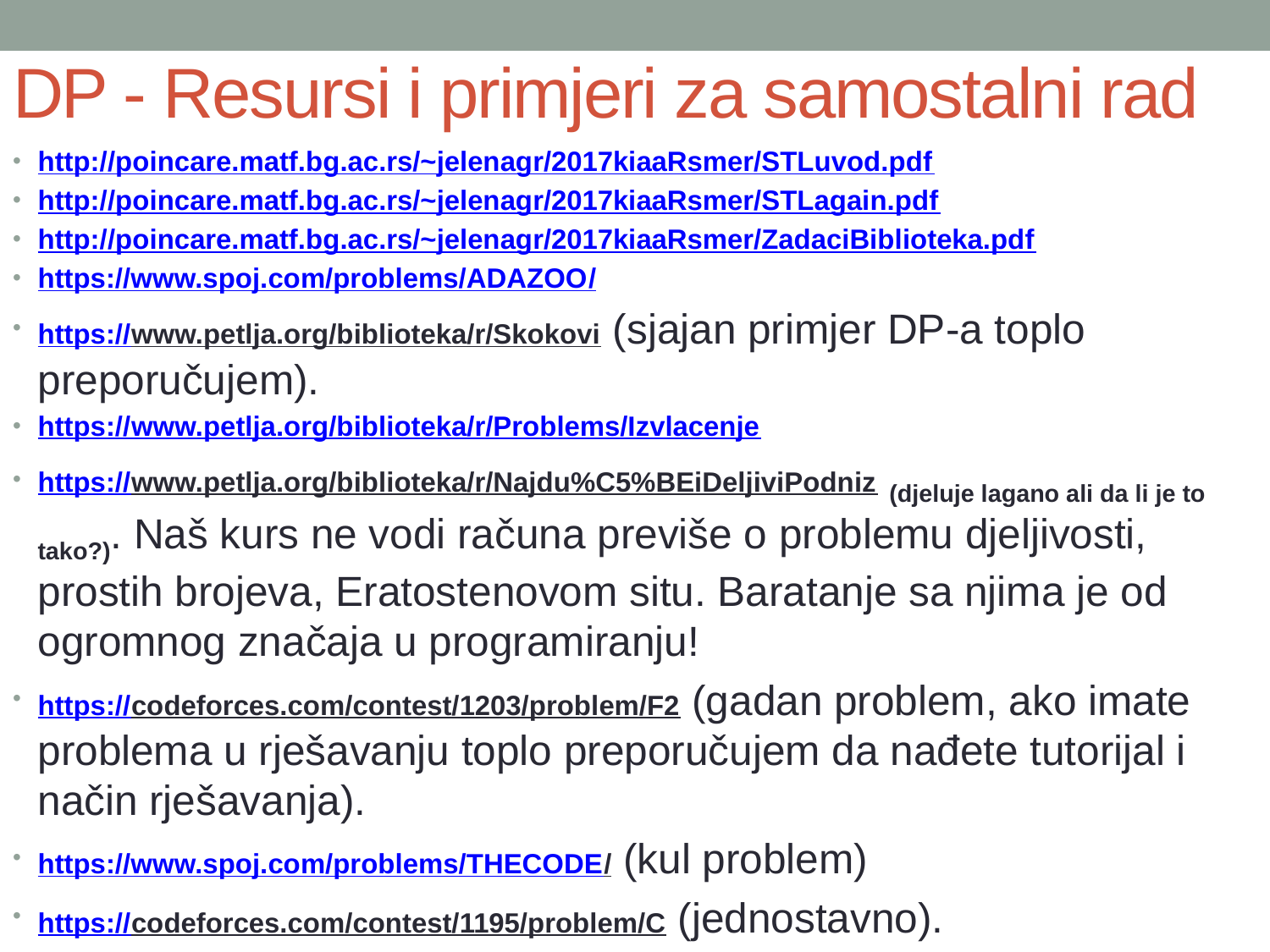

# DP - Resursi i primjeri za samostalni rad
http://poincare.matf.bg.ac.rs/~jelenagr/2017kiaaRsmer/STLuvod.pdf
http://poincare.matf.bg.ac.rs/~jelenagr/2017kiaaRsmer/STLagain.pdf
http://poincare.matf.bg.ac.rs/~jelenagr/2017kiaaRsmer/ZadaciBiblioteka.pdf
https://www.spoj.com/problems/ADAZOO/
https://www.petlja.org/biblioteka/r/Skokovi (sjajan primjer DP-a toplo preporučujem).
https://www.petlja.org/biblioteka/r/Problems/Izvlacenje
https://www.petlja.org/biblioteka/r/Najdu%C5%BEiDeljiviPodniz (djeluje lagano ali da li je to tako?). Naš kurs ne vodi računa previše o problemu djeljivosti, prostih brojeva, Eratostenovom situ. Baratanje sa njima je od ogromnog značaja u programiranju!
https://codeforces.com/contest/1203/problem/F2 (gadan problem, ako imate problema u rješavanju toplo preporučujem da nađete tutorijal i način rješavanja).
https://www.spoj.com/problems/THECODE/ (kul problem)
https://codeforces.com/contest/1195/problem/C (jednostavno).